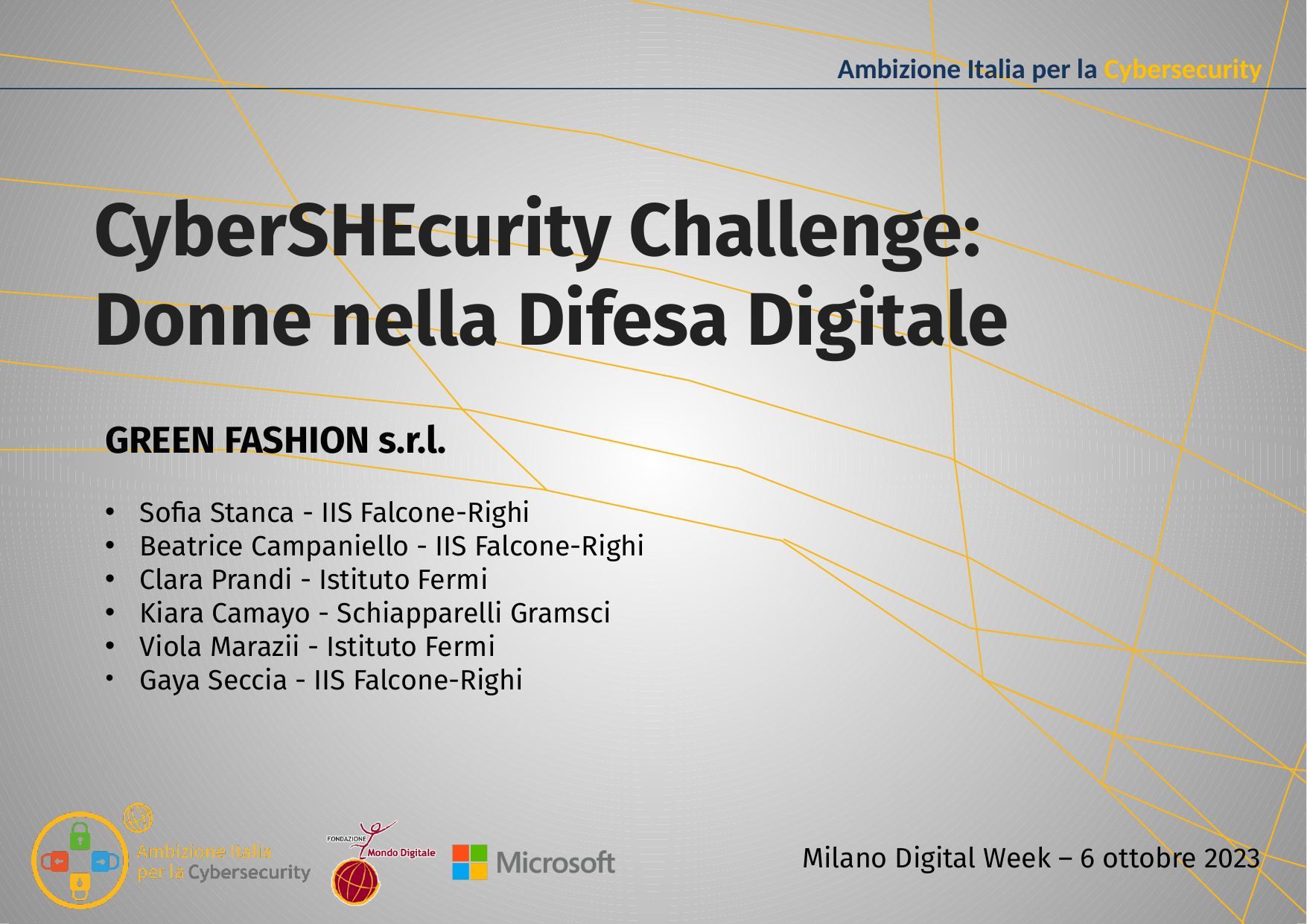

# CyberSHEcurity Challenge: Donne nella Difesa Digitale
GREEN FASHION s.r.l.

Sofia Stanca - IIS Falcone-Righi
Beatrice Campaniello - IIS Falcone-Righi
Clara Prandi - Istituto Fermi
Kiara Camayo - Schiapparelli Gramsci
Viola Marazii - Istituto Fermi
Gaya Seccia - IIS Falcone-Righi

Milano Digital Week – 6 ottobre 2023